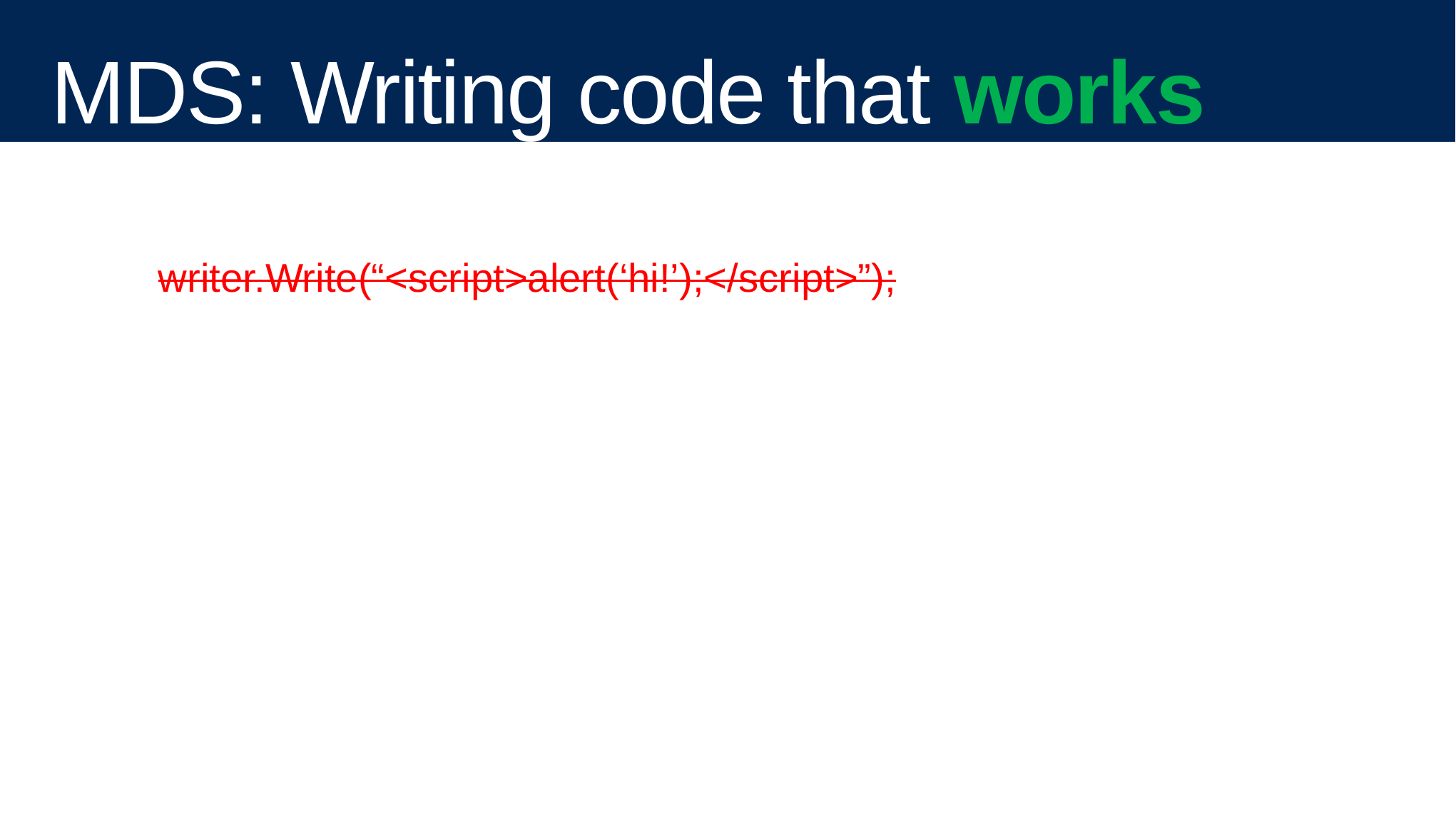

# MDS: Writing code that works
protected override void Render(HtmlTextWriter writer)
{
	writer.Write(“<script>alert(‘hi!’);</script>”);
}

protected override void OnPreRender(EventArgs e)
{
	SPPageContentManager.RegisterStartupScript(“alert(‘hi!’);”);
}